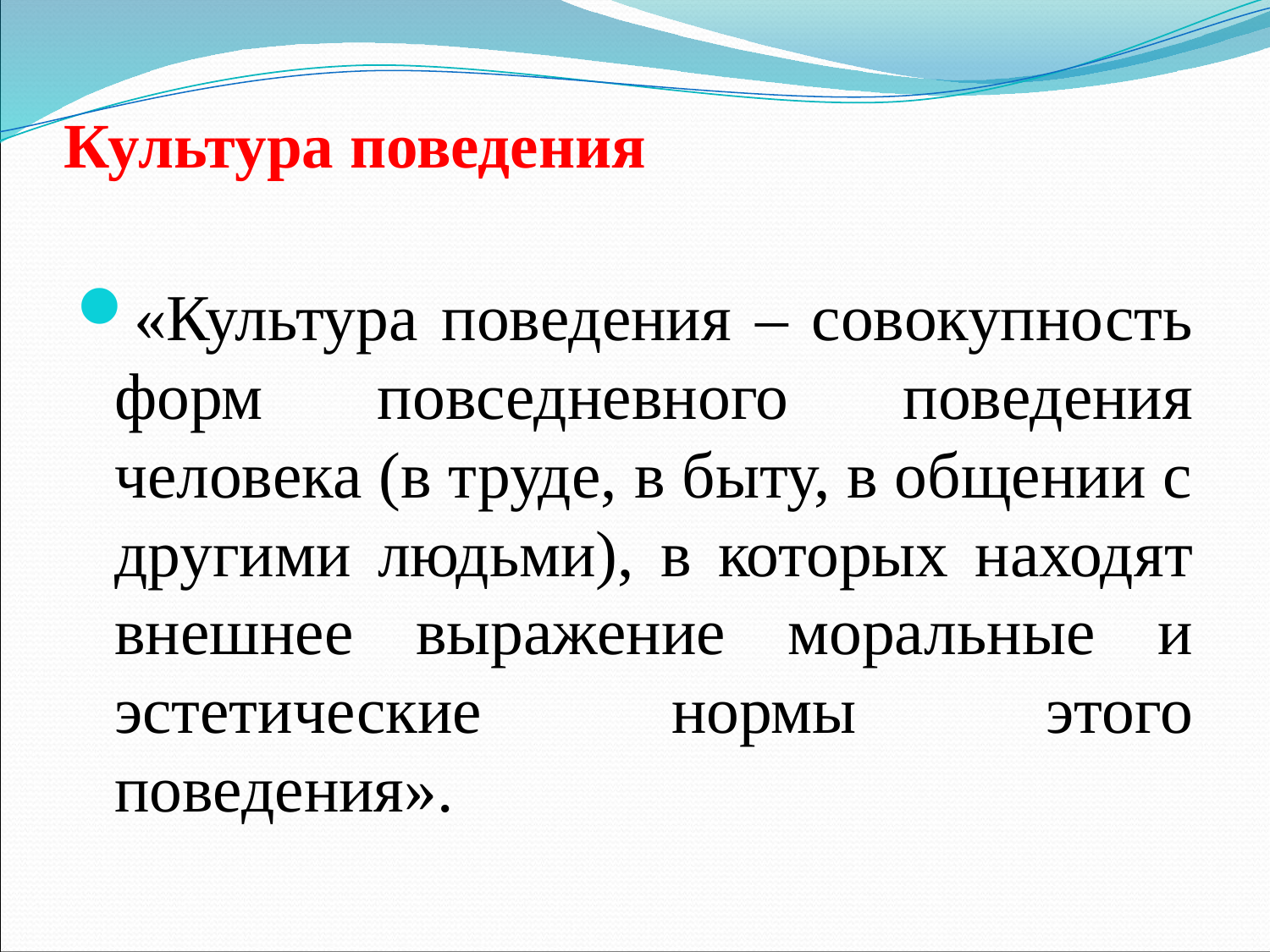

# Культура поведения
«Культура поведения – совокупность форм повседневного поведения человека (в труде, в быту, в общении с другими людьми), в которых находят внешнее выражение моральные и эстетические нормы этого поведения».